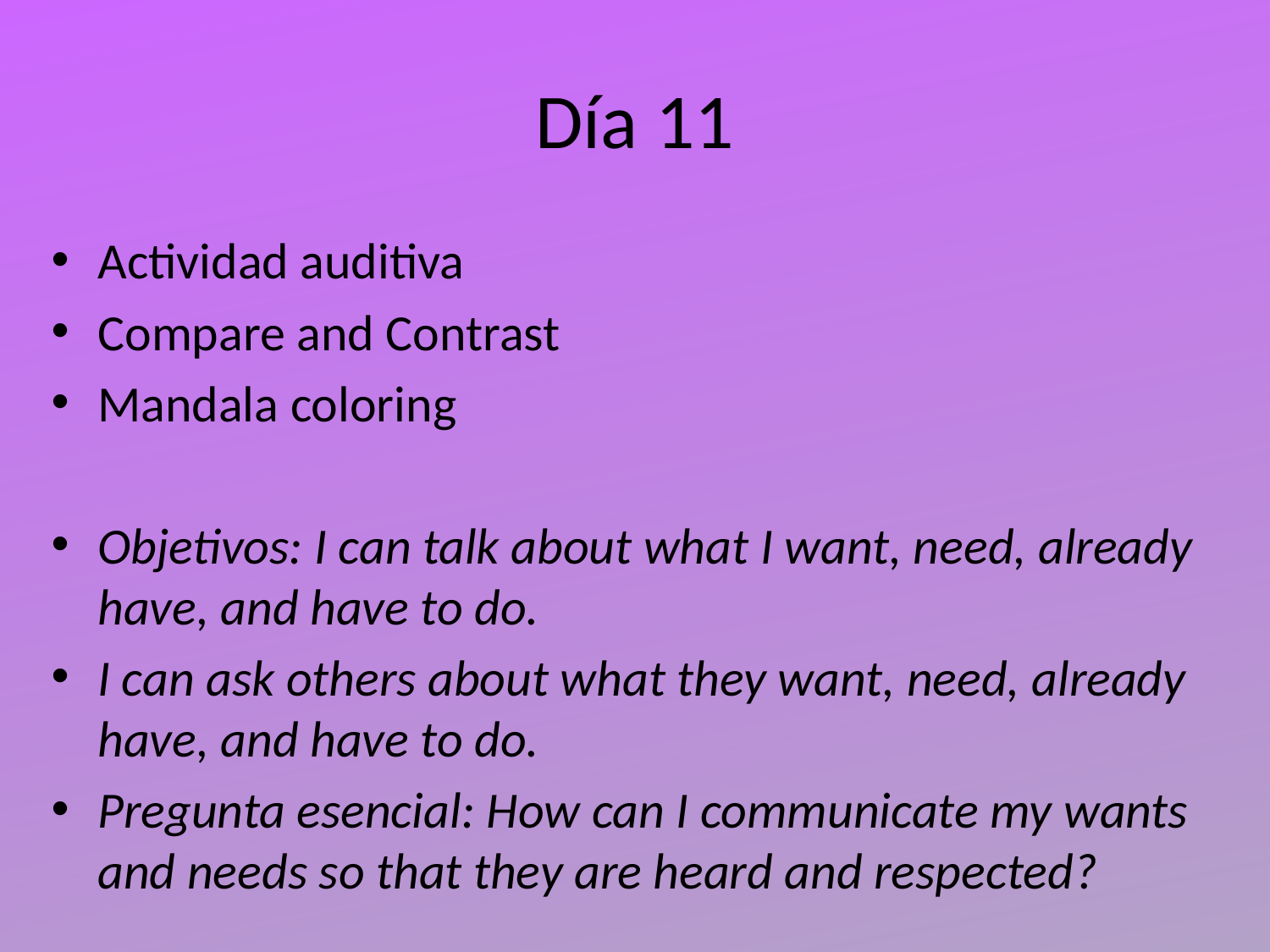

# Día 11
Actividad auditiva
Compare and Contrast
Mandala coloring

Objetivos: I can talk about what I want, need, already have, and have to do.
I can ask others about what they want, need, already have, and have to do.
Pregunta esencial: How can I communicate my wants and needs so that they are heard and respected?